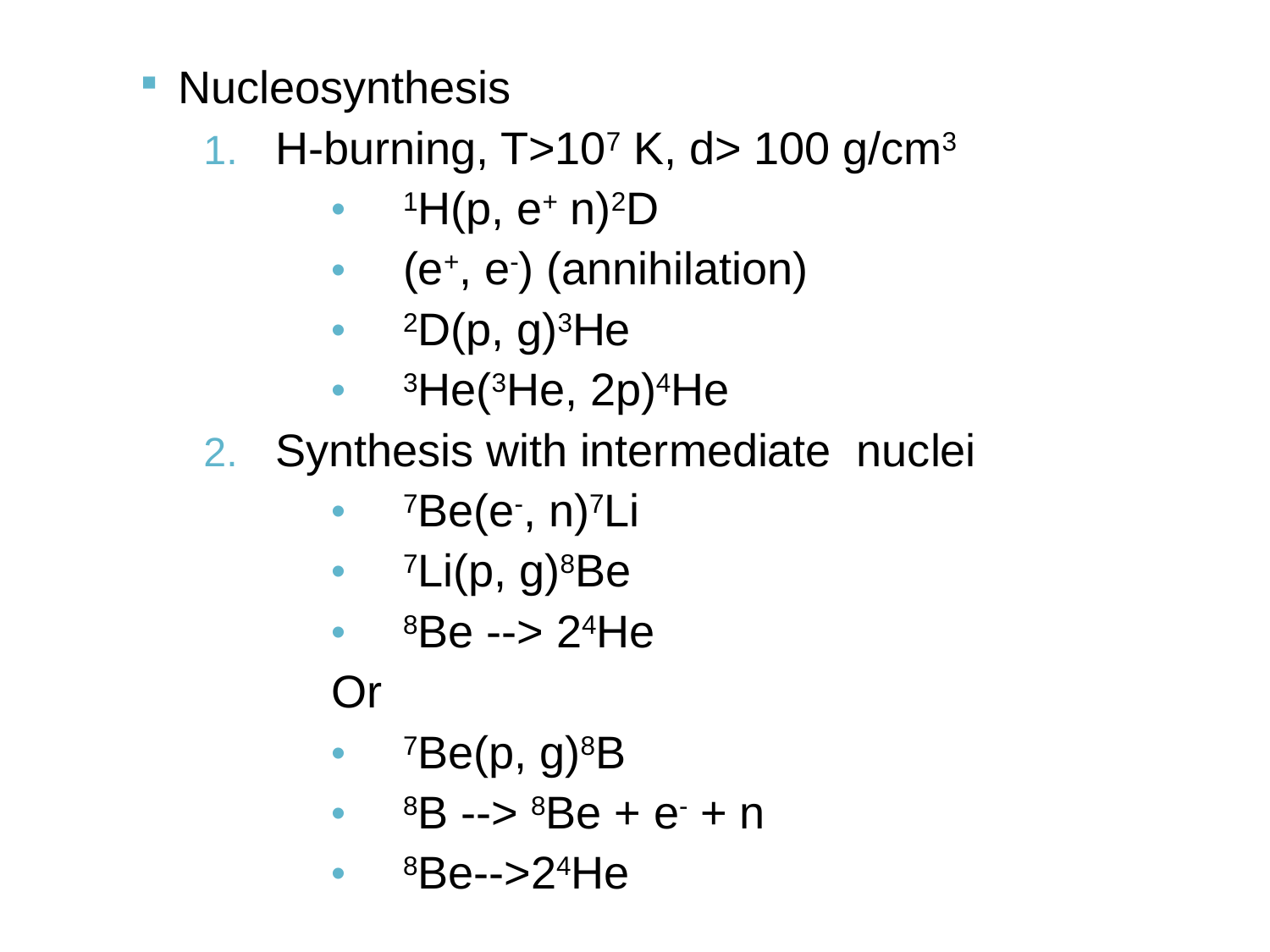

Nucleosynthesis
H-burning, T>107 K, d> 100 g/cm3
1H(p, e+ n)2D
(e+, e-) (annihilation)
2D(p, g)3He
3He(3He, 2p)4He
Synthesis with intermediate  nuclei
7Be(e-, n)7Li
7Li(p, g)8Be
8Be --> 24He
Or
7Be(p, g)8B
8B --> 8Be + e- + n
8Be-->24He